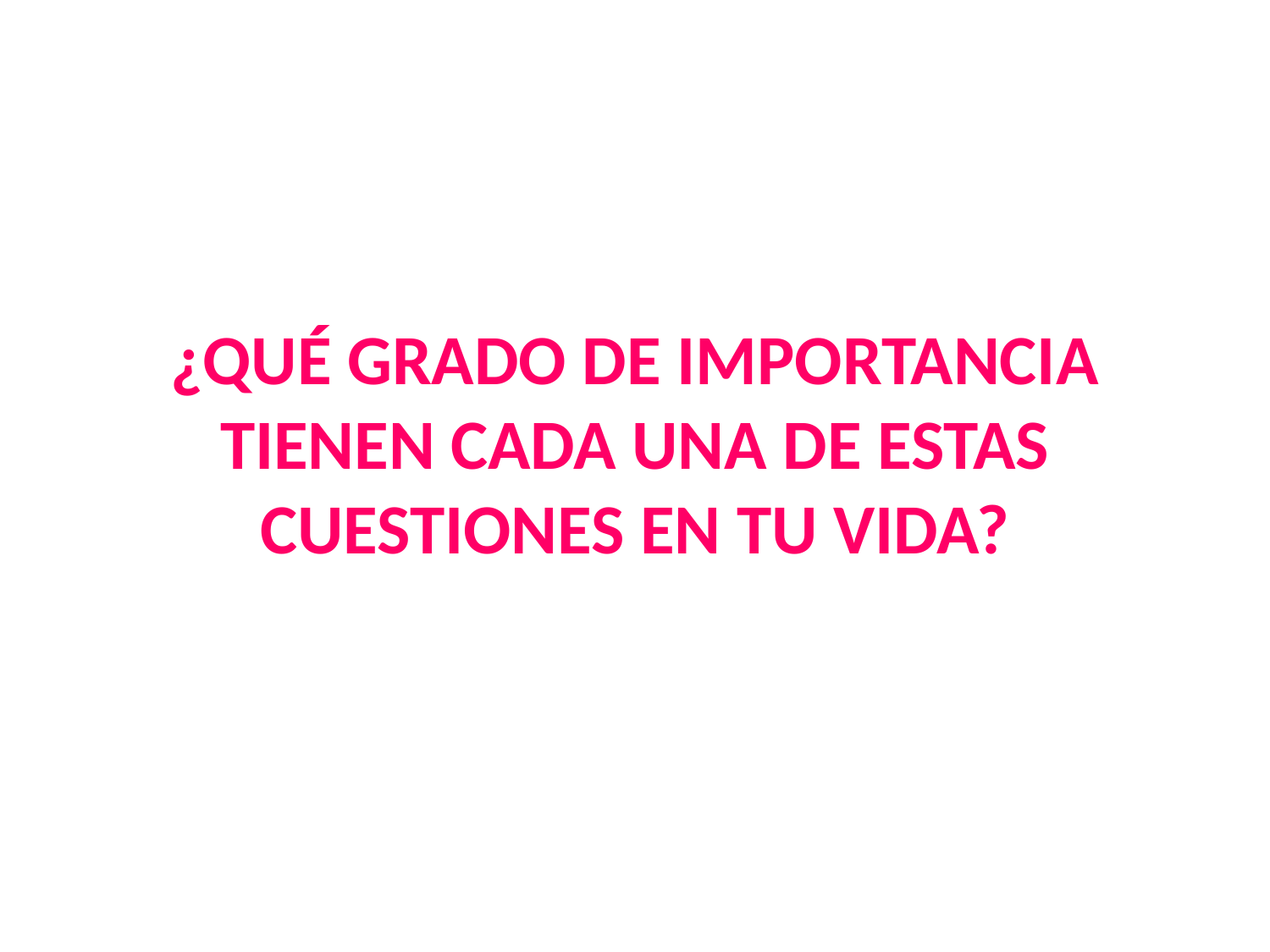

¿QUÉ GRADO DE IMPORTANCIA TIENEN CADA UNA DE ESTAS CUESTIONES EN TU VIDA?